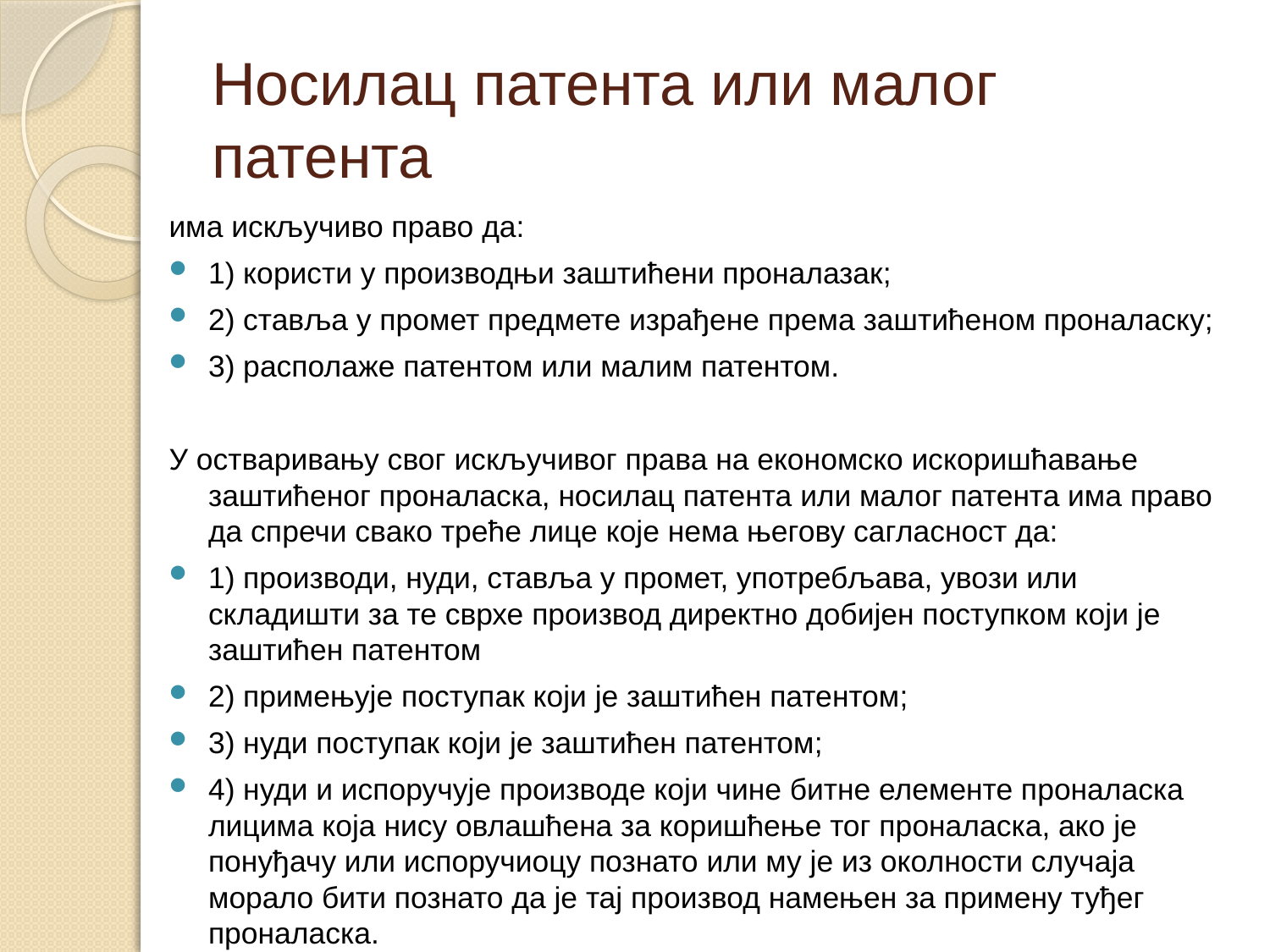

# Носилац патента или малог патента
има искључиво право да:
1) користи у производњи заштићени проналазак;
2) ставља у промет предмете израђене према заштићеном проналаску;
3) располаже патентом или малим патентом.

У остваривању свог искључивог права на економско искоришћавање заштићеног проналаска, носилац патента или малог патента има право да спречи свако треће лице које нема његову сагласност да:
1) производи, нуди, ставља у промет, употребљава, увози или складишти за те сврхе производ директно добијен поступком који је заштићен патентом
2) примењује поступак који је заштићен патентом;
3) нуди поступак који је заштићен патентом;
4) нуди и испоручује производе који чине битне елементе проналаска лицима која нису овлашћена за коришћење тог проналаска, ако је понуђачу или испоручиоцу познато или му је из околности случаја морало бити познато да је тај производ намењен за примену туђег проналаска.